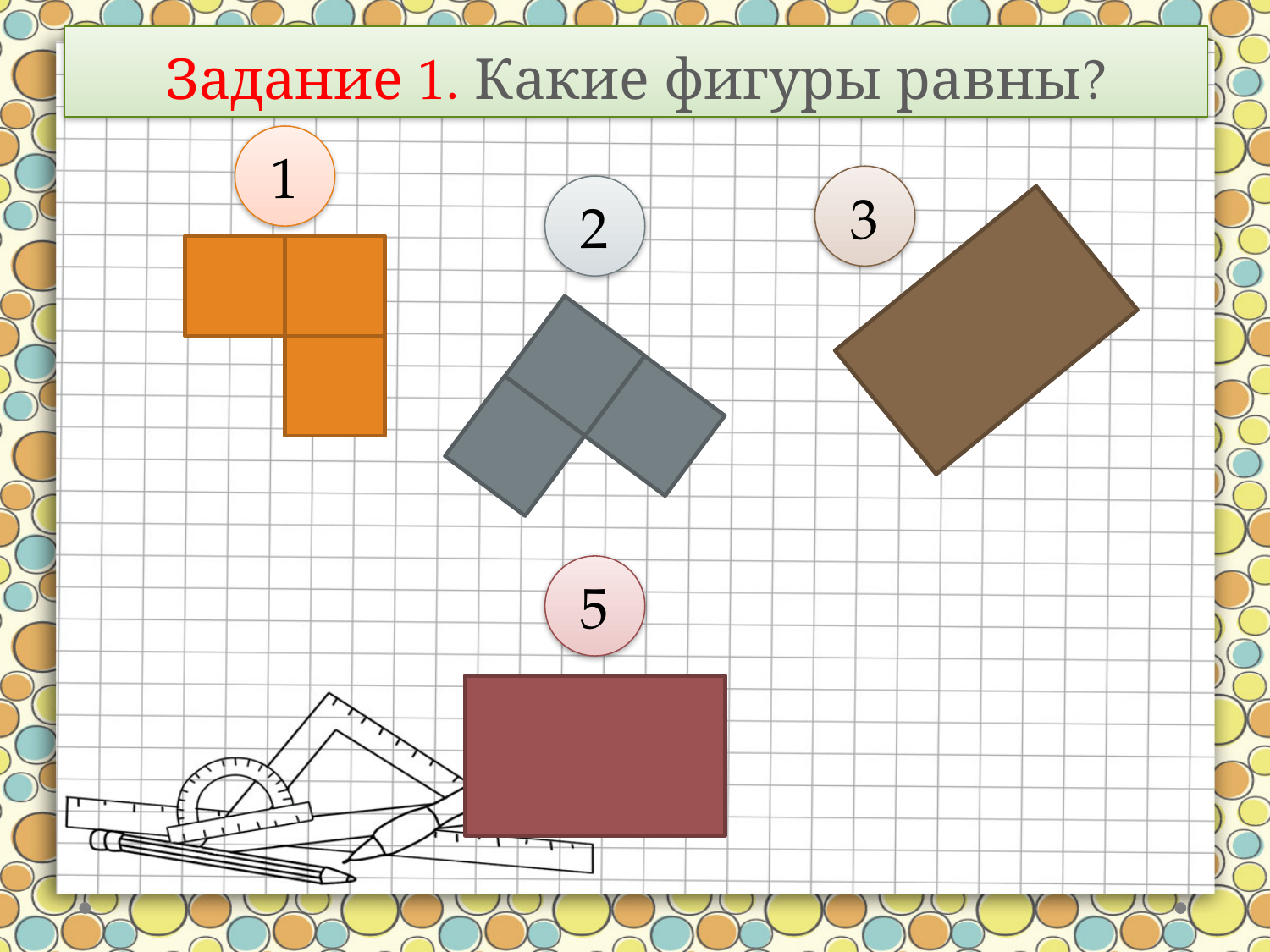

# Задание 1. Какие фигуры равны?
1
3
2

5